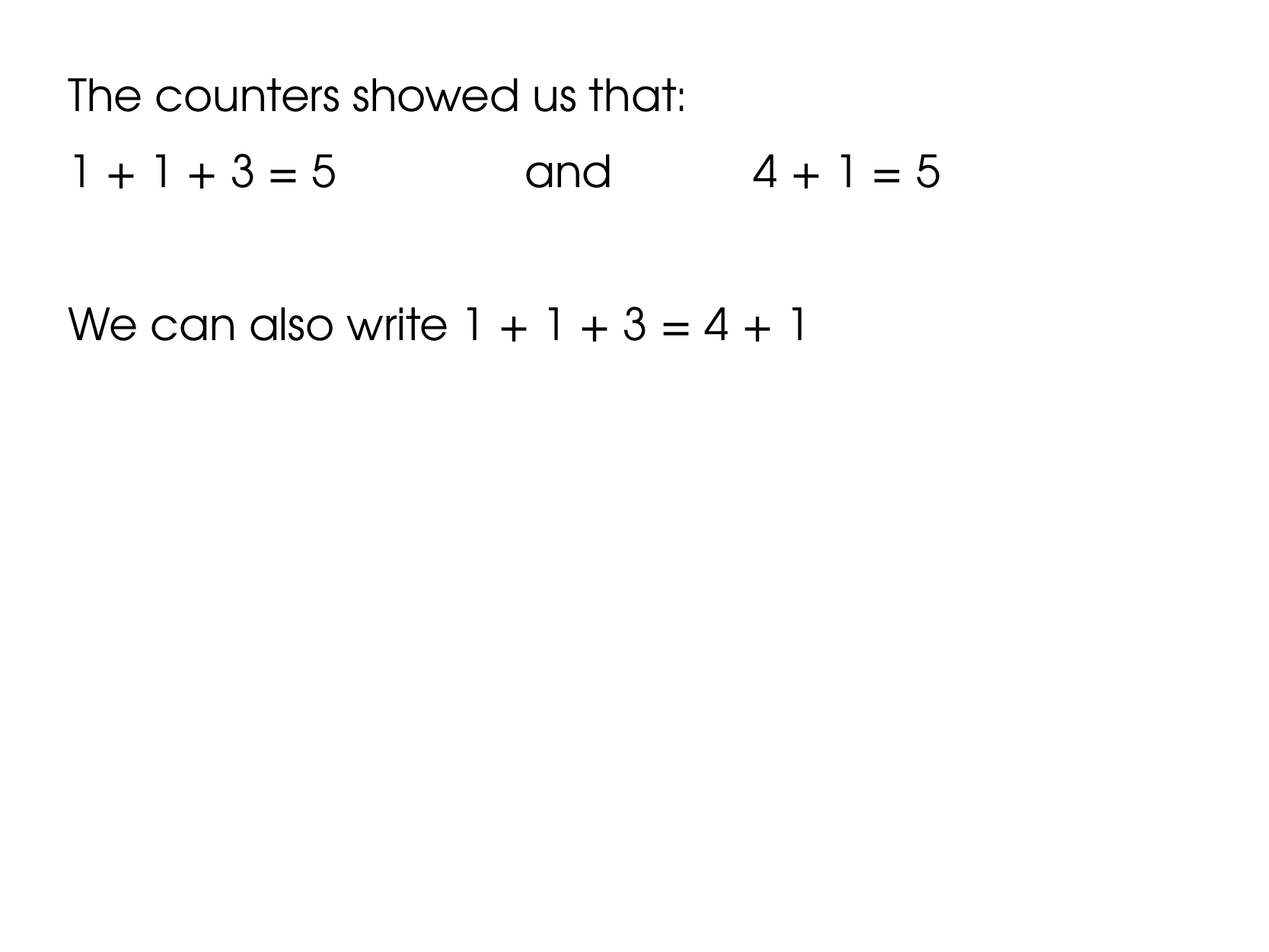

The counters showed us that:
1 + 1 + 3 = 5  		and  		4 + 1 = 5

We can also write 1 + 1 + 3 = 4 + 1